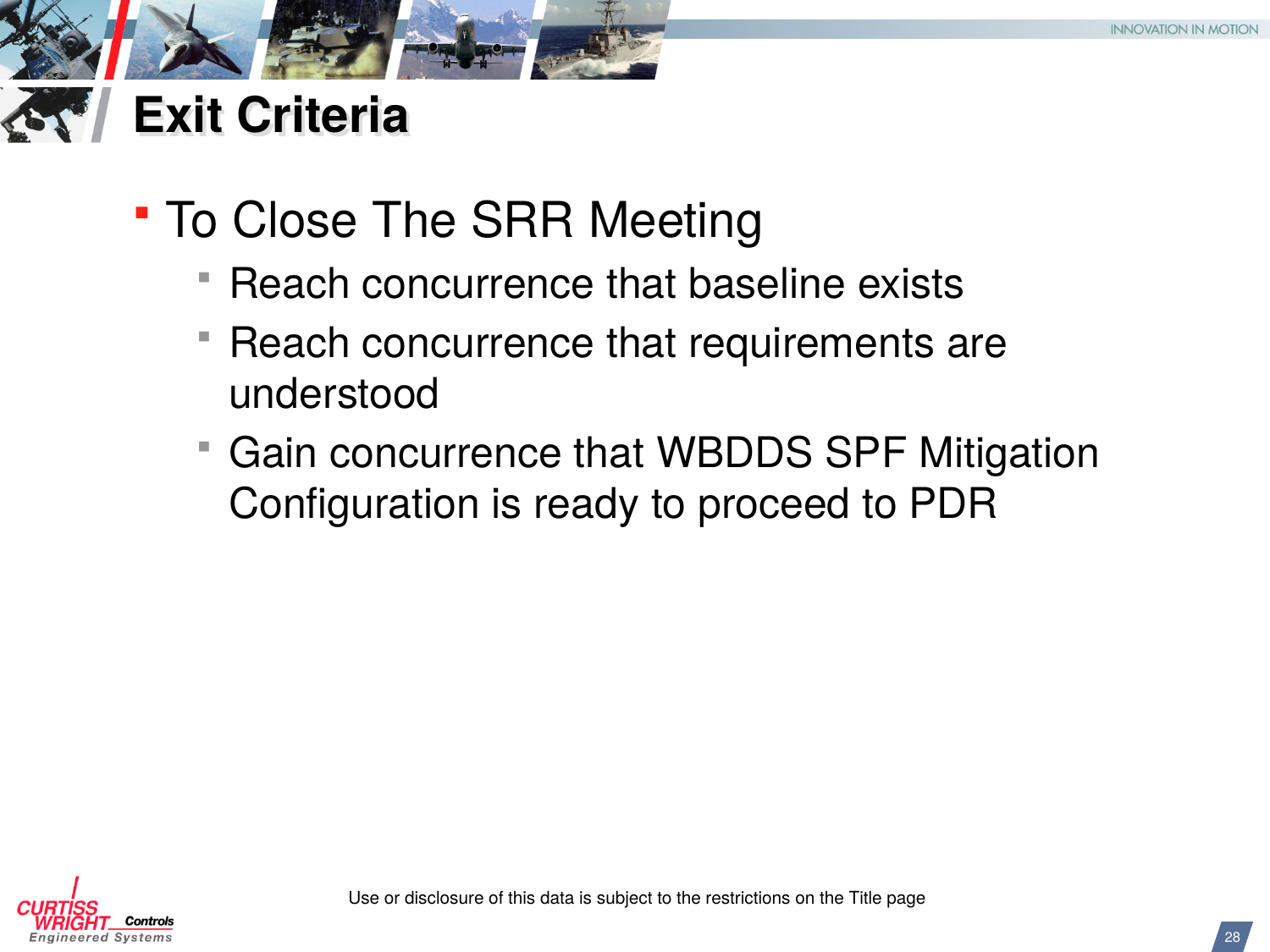

# Exit Criteria
To Close The SRR Meeting
Reach concurrence that baseline exists
Reach concurrence that requirements are understood
Gain concurrence that WBDDS SPF Mitigation Configuration is ready to proceed to PDR

28